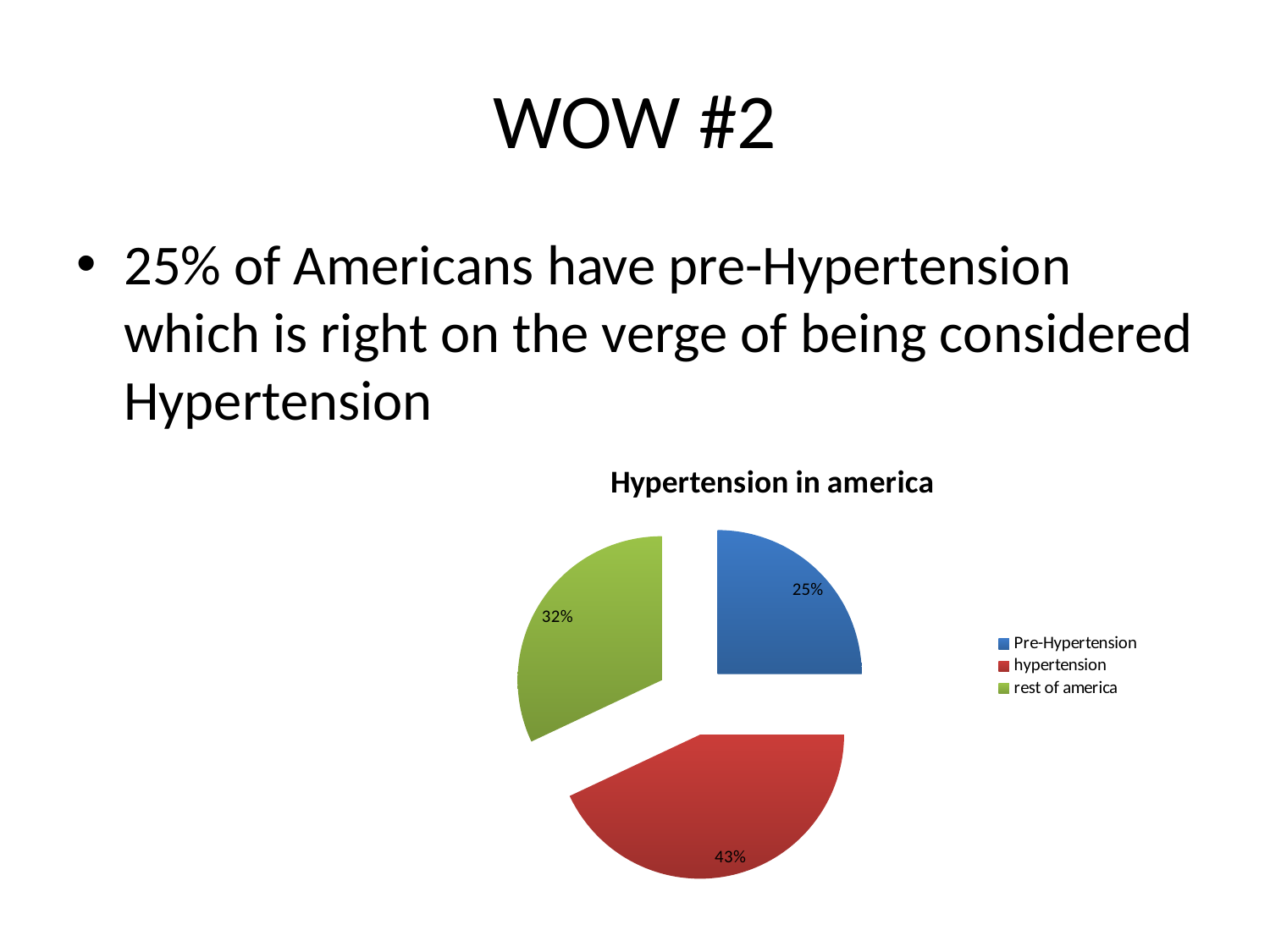

# WOW #2
25% of Americans have pre-Hypertension which is right on the verge of being considered Hypertension

### Chart: Hypertension in america

| Category | Sales |
|---|---|
| Pre-Hypertension | 0.25 |
| hypertension | 0.43000000000000016 |
| rest of america | 0.3200000000000002 |